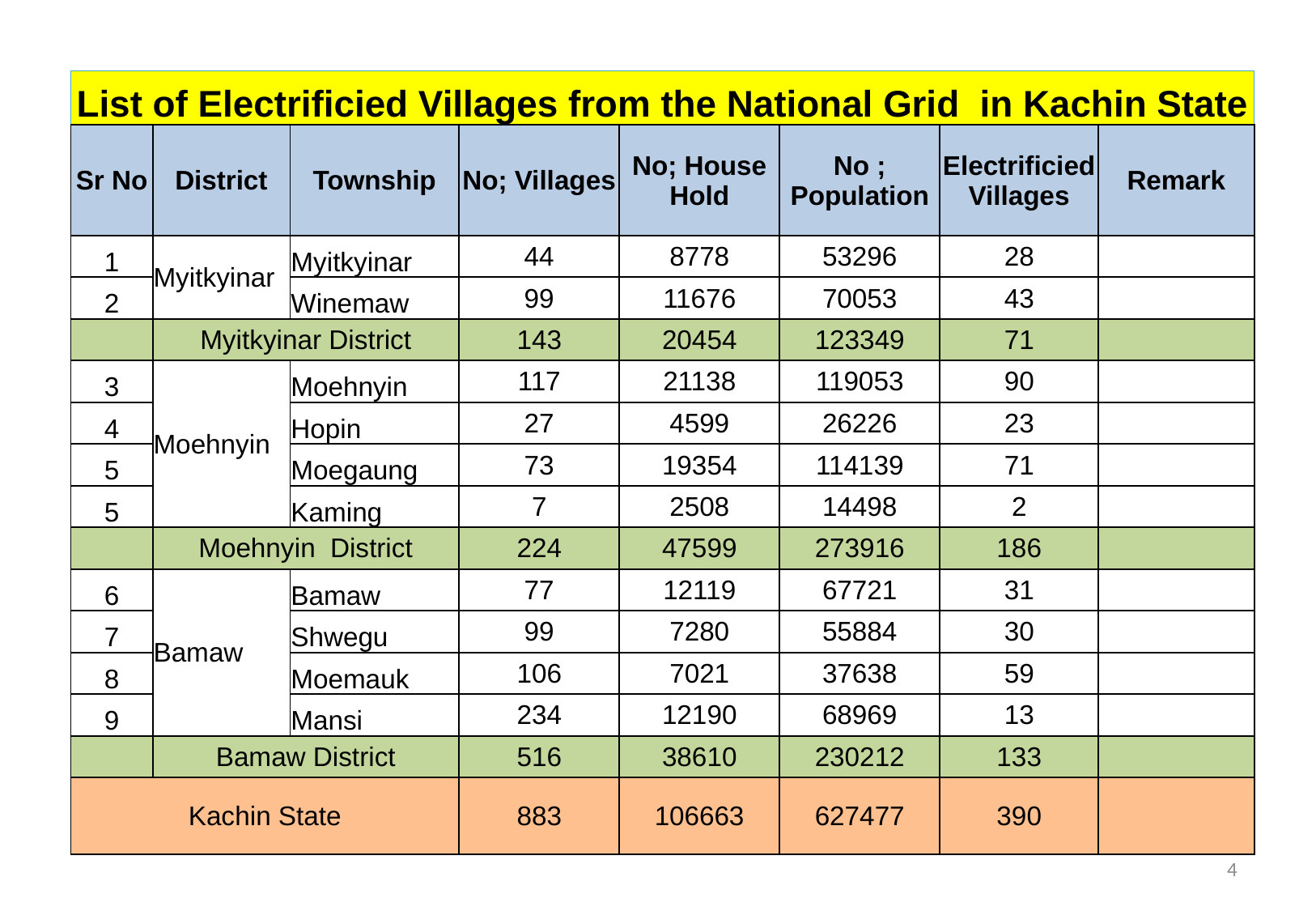

| List of Electrificied Villages from the National Grid in Kachin State |  |  |  |  |  |  |  |
| --- | --- | --- | --- | --- | --- | --- | --- |
| Sr No | District | Township | No; Villages | No; House Hold | No ; Population | Electrificied Villages | Remark |
| 1 | Myitkyinar | Myitkyinar | 44 | 8778 | 53296 | 28 |  |
| 2 |  | Winemaw | 99 | 11676 | 70053 | 43 |  |
|  | Myitkyinar District |  | 143 | 20454 | 123349 | 71 |  |
| 3 | Moehnyin | Moehnyin | 117 | 21138 | 119053 | 90 |  |
| 4 |  | Hopin | 27 | 4599 | 26226 | 23 |  |
| 5 |  | Moegaung | 73 | 19354 | 114139 | 71 |  |
| 5 |  | Kaming | 7 | 2508 | 14498 | 2 |  |
|  | Moehnyin District |  | 224 | 47599 | 273916 | 186 |  |
| 6 | Bamaw | Bamaw | 77 | 12119 | 67721 | 31 |  |
| 7 |  | Shwegu | 99 | 7280 | 55884 | 30 |  |
| 8 |  | Moemauk | 106 | 7021 | 37638 | 59 |  |
| 9 |  | Mansi | 234 | 12190 | 68969 | 13 |  |
|  | Bamaw District |  | 516 | 38610 | 230212 | 133 |  |
| Kachin State |  |  | 883 | 106663 | 627477 | 390 |  |
4